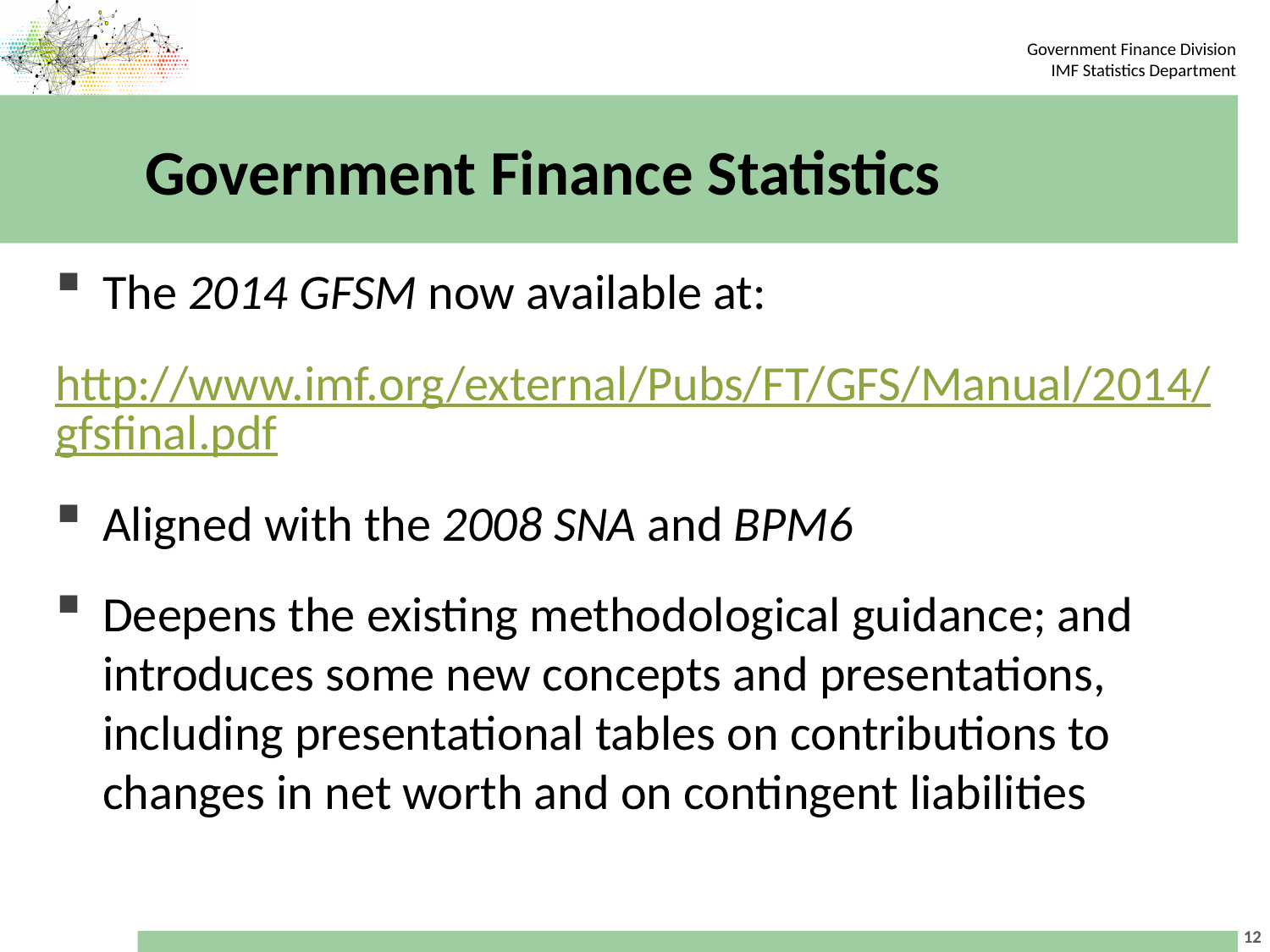

# Government Finance Statistics
The 2014 GFSM now available at:
http://www.imf.org/external/Pubs/FT/GFS/Manual/2014/gfsfinal.pdf
Aligned with the 2008 SNA and BPM6
Deepens the existing methodological guidance; and introduces some new concepts and presentations, including presentational tables on contributions to changes in net worth and on contingent liabilities

12